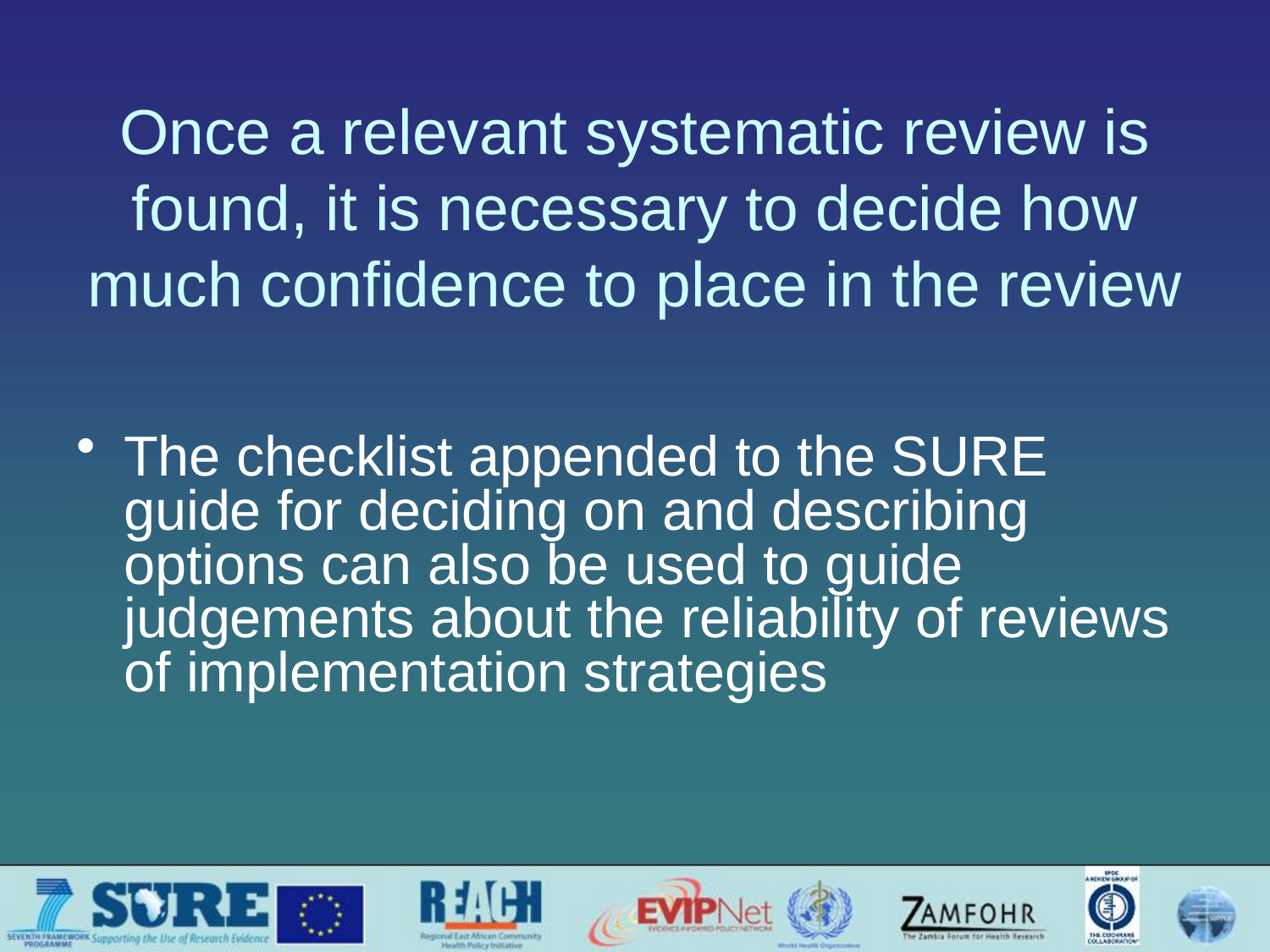

# Once a relevant systematic review is found, it is necessary to decide how much confidence to place in the review
The checklist appended to the SURE guide for deciding on and describing options can also be used to guide judgements about the reliability of reviews of implementation strategies